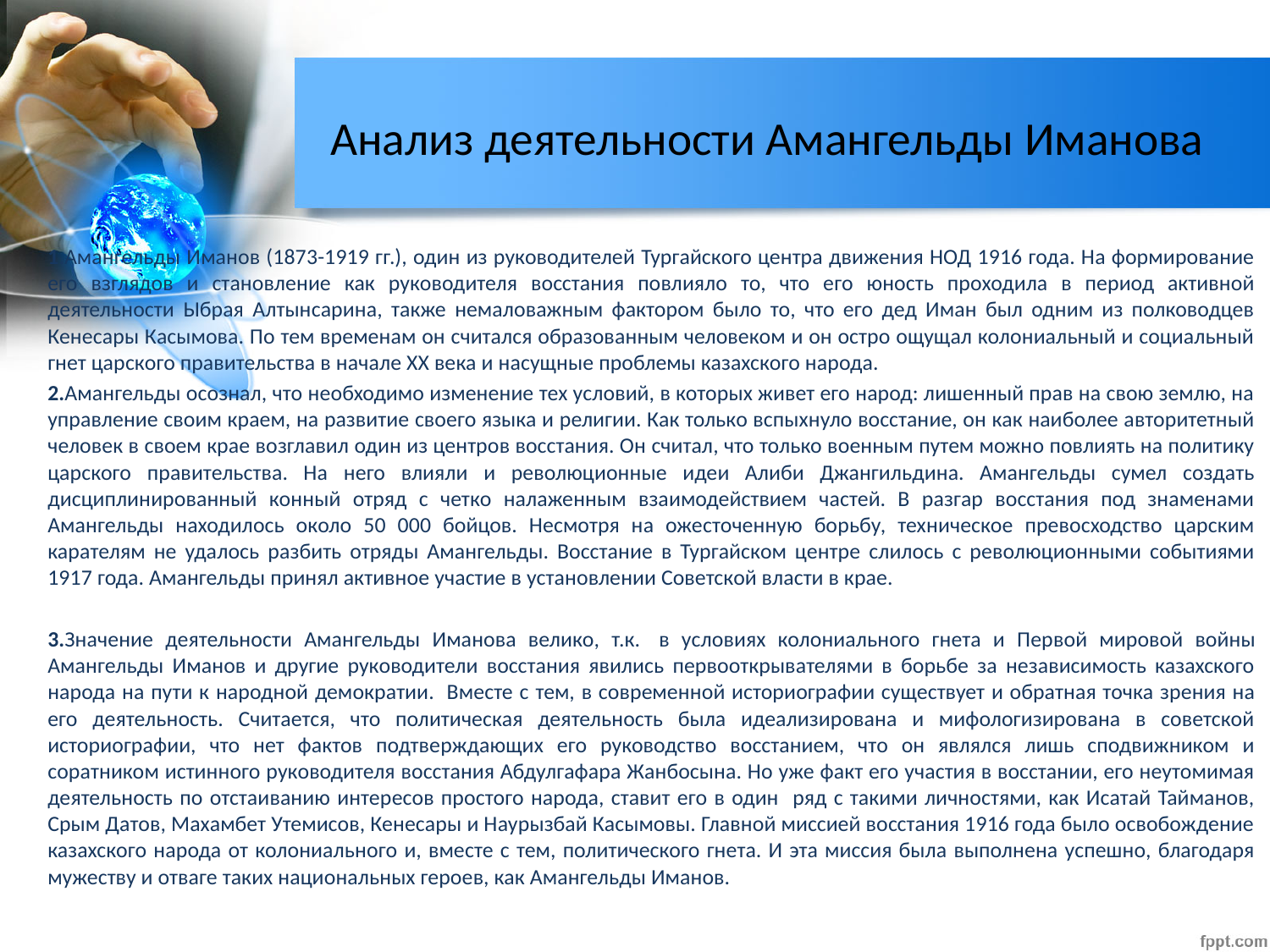

# Анализ деятельности Амангельды Иманова
1.Амангельды Иманов (1873-1919 гг.), один из руководителей Тургайского центра движения НОД 1916 года. На формирование его взглядов и становление как руководителя восстания повлияло то, что его юность проходила в период активной деятельности Ыбрая Алтынсарина, также немаловажным фактором было то, что его дед Иман был одним из полководцев Кенесары Касымова. По тем временам он считался образованным человеком и он остро ощущал колониальный и социальный гнет царского правительства в начале ХХ века и насущные проблемы казахского народа.
2.Амангельды осознал, что необходимо изменение тех условий, в которых живет его народ: лишенный прав на свою землю, на управление своим краем, на развитие своего языка и религии. Как только вспыхнуло восстание, он как наиболее авторитетный человек в своем крае возглавил один из центров восстания. Он считал, что только военным путем можно повлиять на политику царского правительства. На него влияли и революционные идеи Алиби Джангильдина. Амангельды сумел создать дисциплинированный конный отряд с четко налаженным взаимодействием частей. В разгар восстания под знаменами Амангельды находилось около 50 000 бойцов. Несмотря на ожесточенную борьбу, техническое превосходство царским карателям не удалось разбить отряды Амангельды. Восстание в Тургайском центре слилось с революционными событиями 1917 года. Амангельды принял активное участие в установлении Советской власти в крае.

3.Значение деятельности Амангельды Иманова велико, т.к.  в условиях колониального гнета и Первой мировой войны Амангельды Иманов и другие руководители восстания явились первооткрывателями в борьбе за независимость казахского народа на пути к народной демократии.  Вместе с тем, в современной историографии существует и обратная точка зрения на его деятельность. Считается, что политическая деятельность была идеализирована и мифологизирована в советской историографии, что нет фактов подтверждающих его руководство восстанием, что он являлся лишь сподвижником и соратником истинного руководителя восстания Абдулгафара Жанбосына. Но уже факт его участия в восстании, его неутомимая деятельность по отстаиванию интересов простого народа, ставит его в один  ряд с такими личностями, как Исатай Тайманов, Срым Датов, Махамбет Утемисов, Кенесары и Наурызбай Касымовы. Главной миссией восстания 1916 года было освобождение казахского народа от колониального и, вместе с тем, политического гнета. И эта миссия была выполнена успешно, благодаря мужеству и отваге таких национальных героев, как Амангельды Иманов.